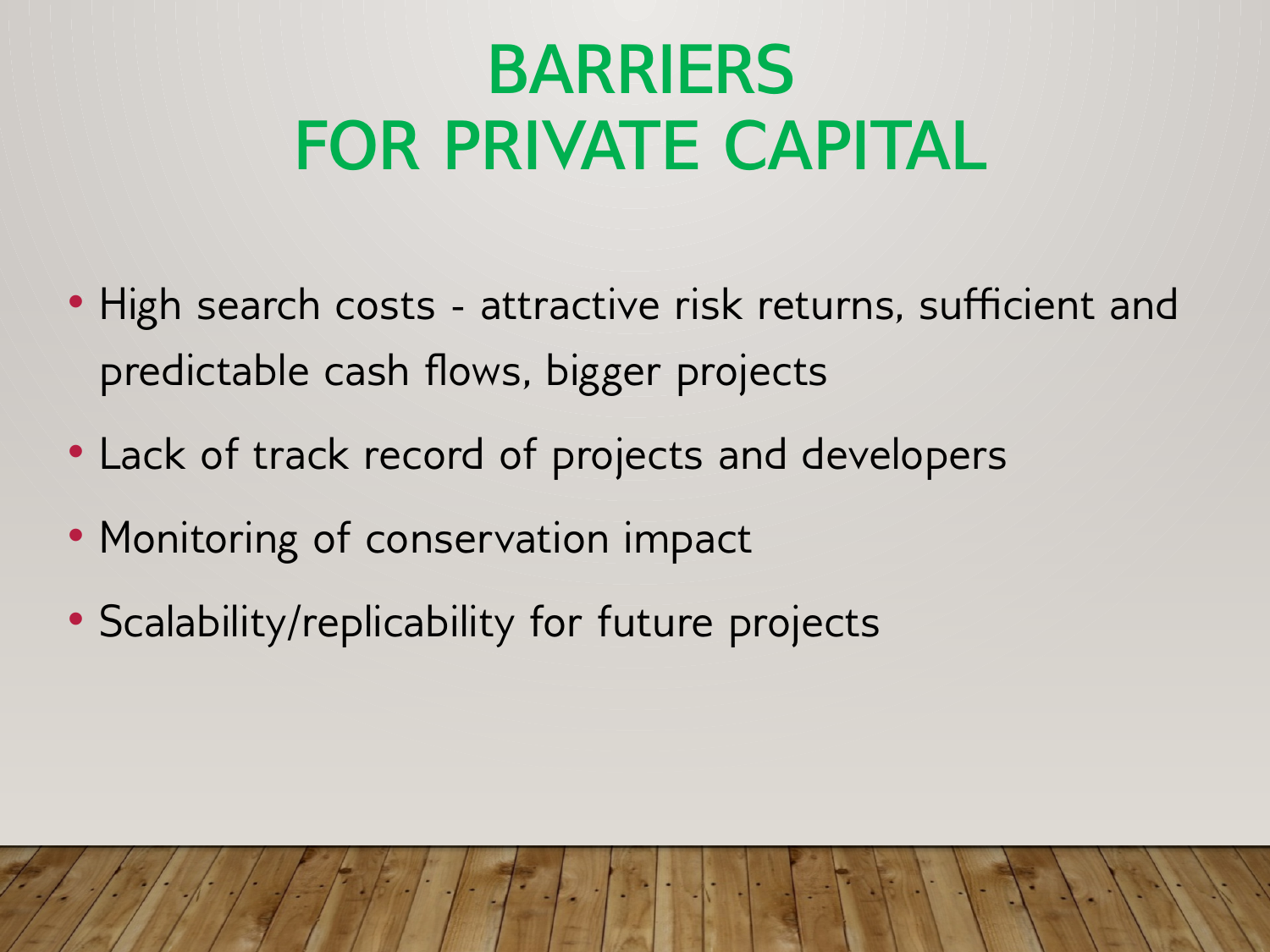

Barriers
for private capital
High search costs - attractive risk returns, sufficient and predictable cash flows, bigger projects
Lack of track record of projects and developers
Monitoring of conservation impact
Scalability/replicability for future projects